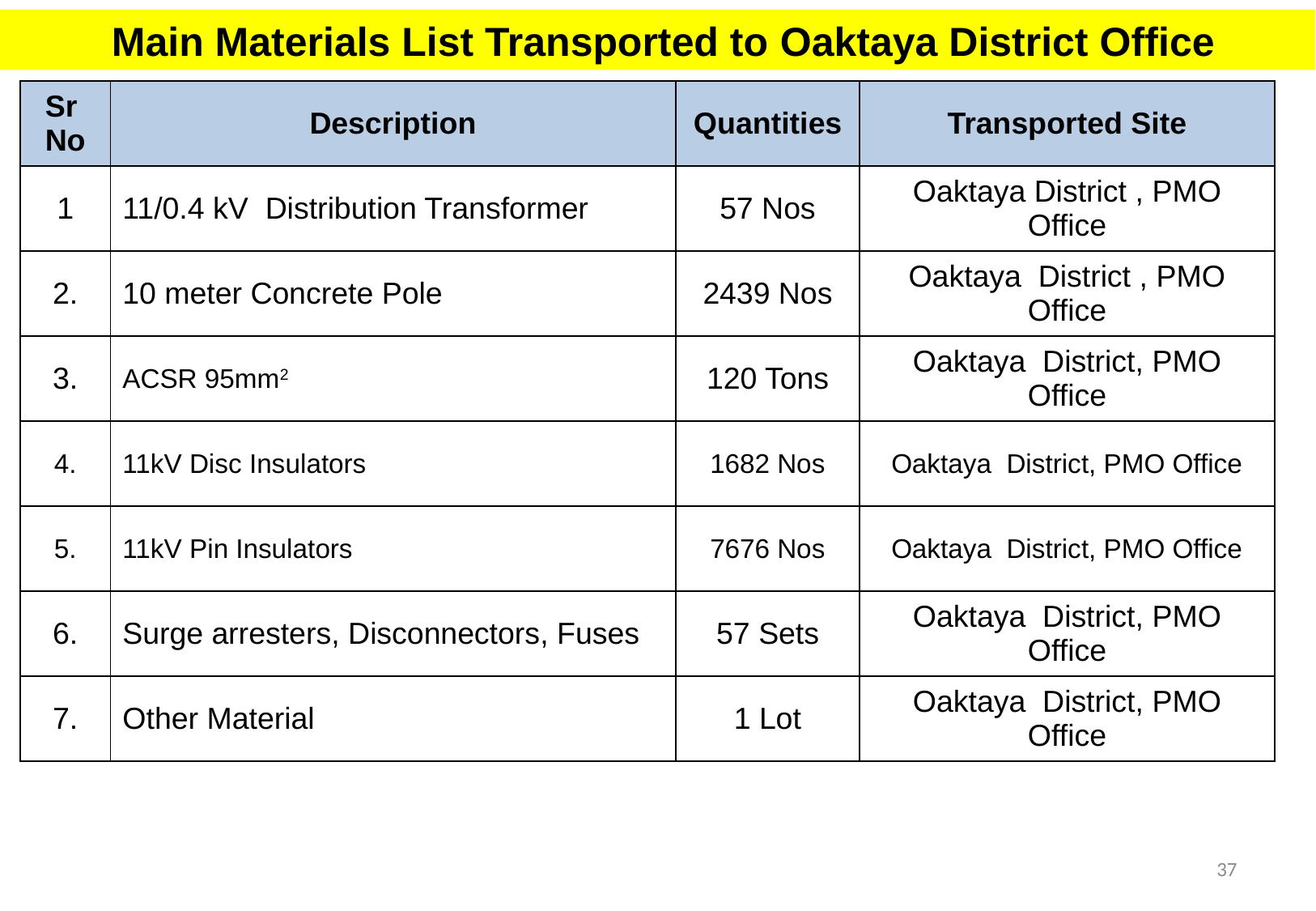

Main Materials List Transported to Oaktaya District Office
| Sr No | Description | Quantities | Transported Site |
| --- | --- | --- | --- |
| 1 | 11/0.4 kV Distribution Transformer | 57 Nos | Oaktaya District , PMO Office |
| 2. | 10 meter Concrete Pole | 2439 Nos | Oaktaya District , PMO Office |
| 3. | ACSR 95mm2 | 120 Tons | Oaktaya District, PMO Office |
| 4. | 11kV Disc Insulators | 1682 Nos | Oaktaya District, PMO Office |
| 5. | 11kV Pin Insulators | 7676 Nos | Oaktaya District, PMO Office |
| 6. | Surge arresters, Disconnectors, Fuses | 57 Sets | Oaktaya District, PMO Office |
| 7. | Other Material | 1 Lot | Oaktaya District, PMO Office |
37